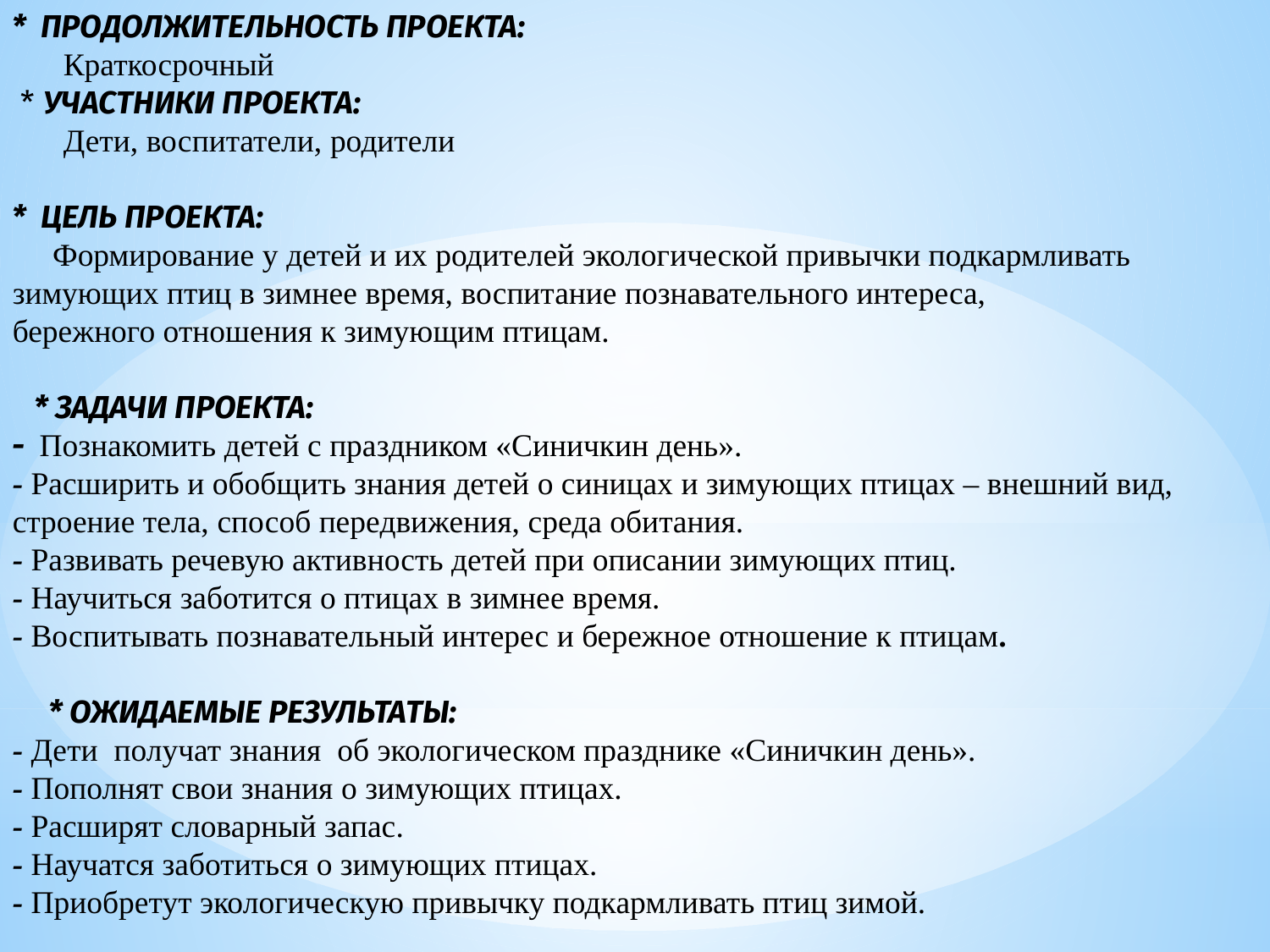

*  ПРОДОЛЖИТЕЛЬНОСТЬ ПРОЕКТА:
      Краткосрочный
 * УЧАСТНИКИ ПРОЕКТА:
      Дети, воспитатели, родители

*  ЦЕЛЬ ПРОЕКТА:
     Формирование у детей и их родителей экологической привычки подкармливать
зимующих птиц в зимнее время, воспитание познавательного интереса,
бережного отношения к зимующим птицам.

   * ЗАДАЧИ ПРОЕКТА:
-  Познакомить детей с праздником «Синичкин день».
- Расширить и обобщить знания детей о синицах и зимующих птицах – внешний вид,
строение тела, способ передвижения, среда обитания.
- Развивать речевую активность детей при описании зимующих птиц.
- Научиться заботится о птицах в зимнее время.
- Воспитывать познавательный интерес и бережное отношение к птицам.

     * ОЖИДАЕМЫЕ РЕЗУЛЬТАТЫ:
- Дети  получат знания  об экологическом празднике «Синичкин день».
- Пополнят свои знания о зимующих птицах.
- Расширят словарный запас.
- Научатся заботиться о зимующих птицах.
- Приобретут экологическую привычку подкармливать птиц зимой.